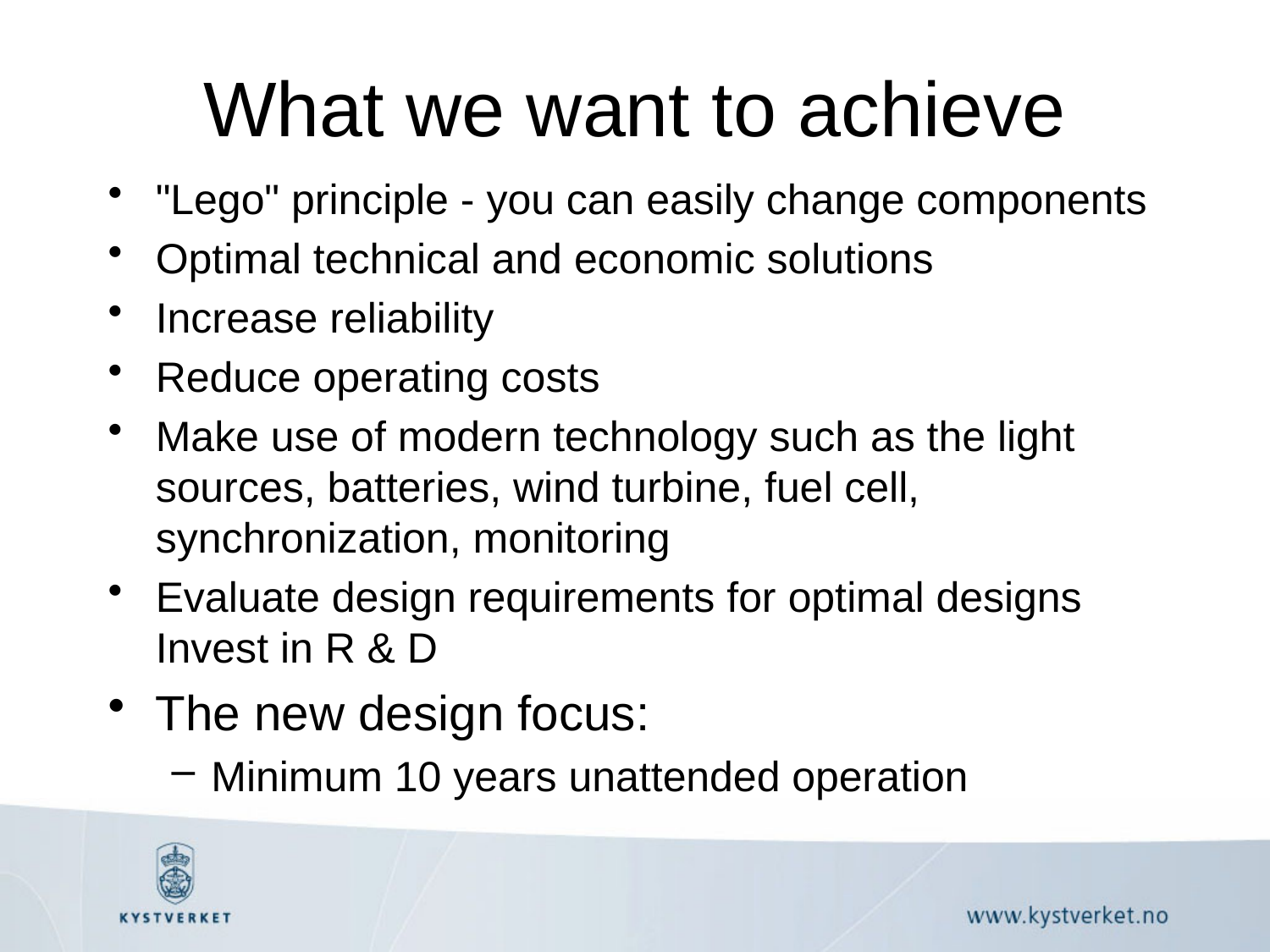

# What we want to achieve
"Lego" principle - you can easily change components
Optimal technical and economic solutions
Increase reliability
Reduce operating costs
Make use of modern technology such as the light sources, batteries, wind turbine, fuel cell, synchronization, monitoring
Evaluate design requirements for optimal designs
Invest in R & D
The new design focus:
Minimum 10 years unattended operation